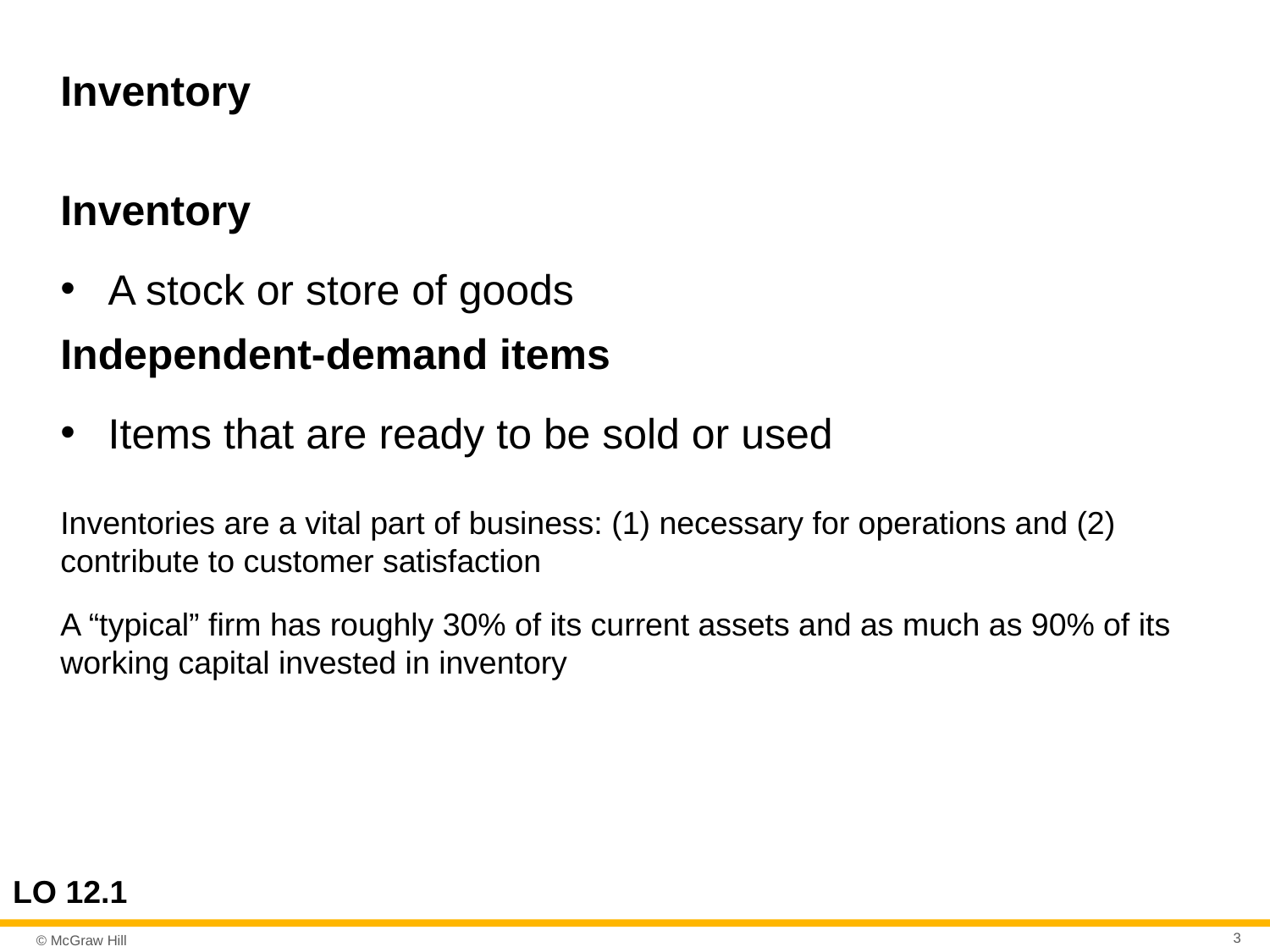

# Inventory
Inventory
A stock or store of goods
Independent-demand items
Items that are ready to be sold or used
Inventories are a vital part of business: (1) necessary for operations and (2) contribute to customer satisfaction
A “typical” firm has roughly 30% of its current assets and as much as 90% of its working capital invested in inventory
LO 12.1